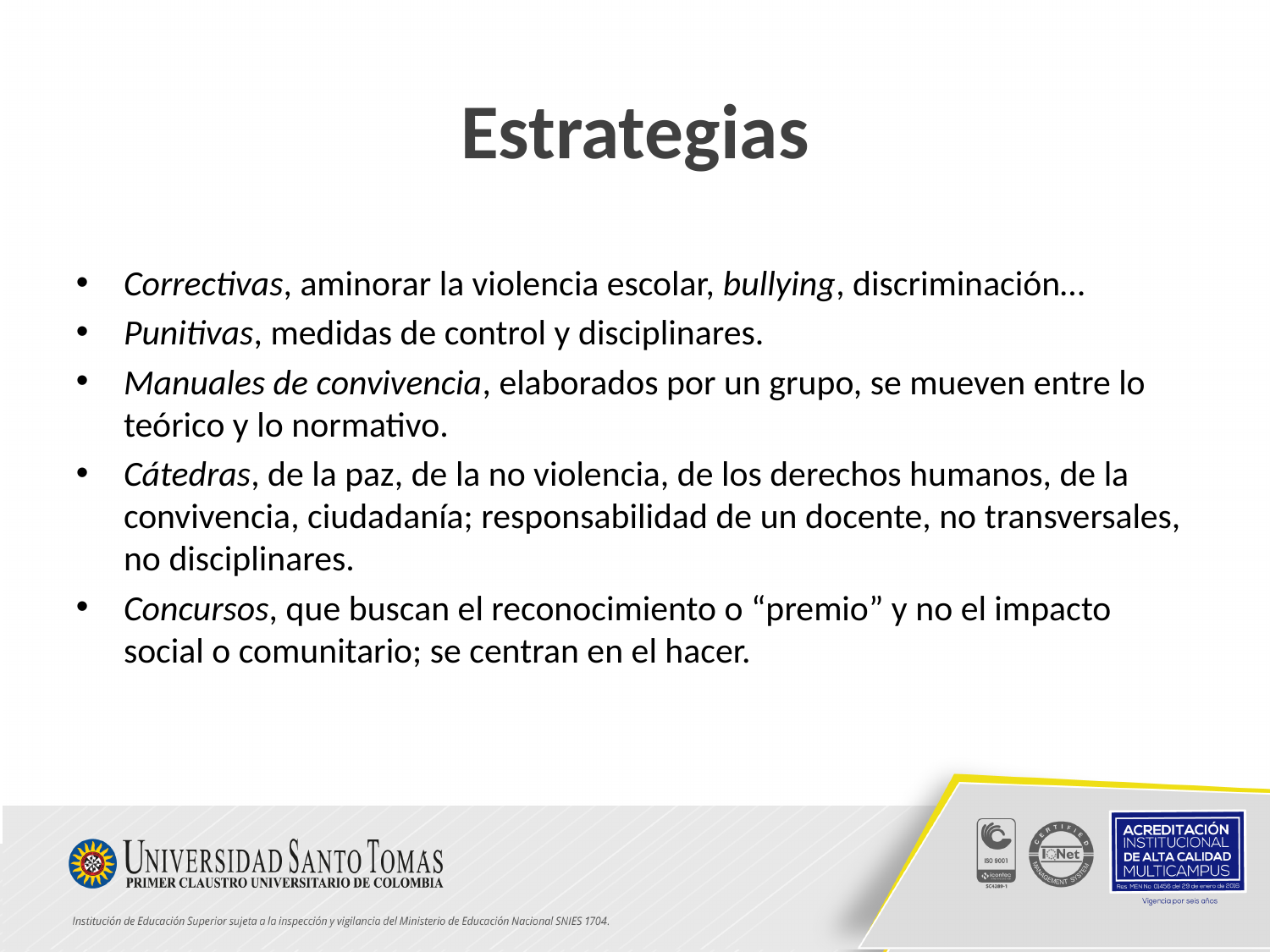

# Estrategias
Correctivas, aminorar la violencia escolar, bullying, discriminación…
Punitivas, medidas de control y disciplinares.
Manuales de convivencia, elaborados por un grupo, se mueven entre lo teórico y lo normativo.
Cátedras, de la paz, de la no violencia, de los derechos humanos, de la convivencia, ciudadanía; responsabilidad de un docente, no transversales, no disciplinares.
Concursos, que buscan el reconocimiento o “premio” y no el impacto social o comunitario; se centran en el hacer.